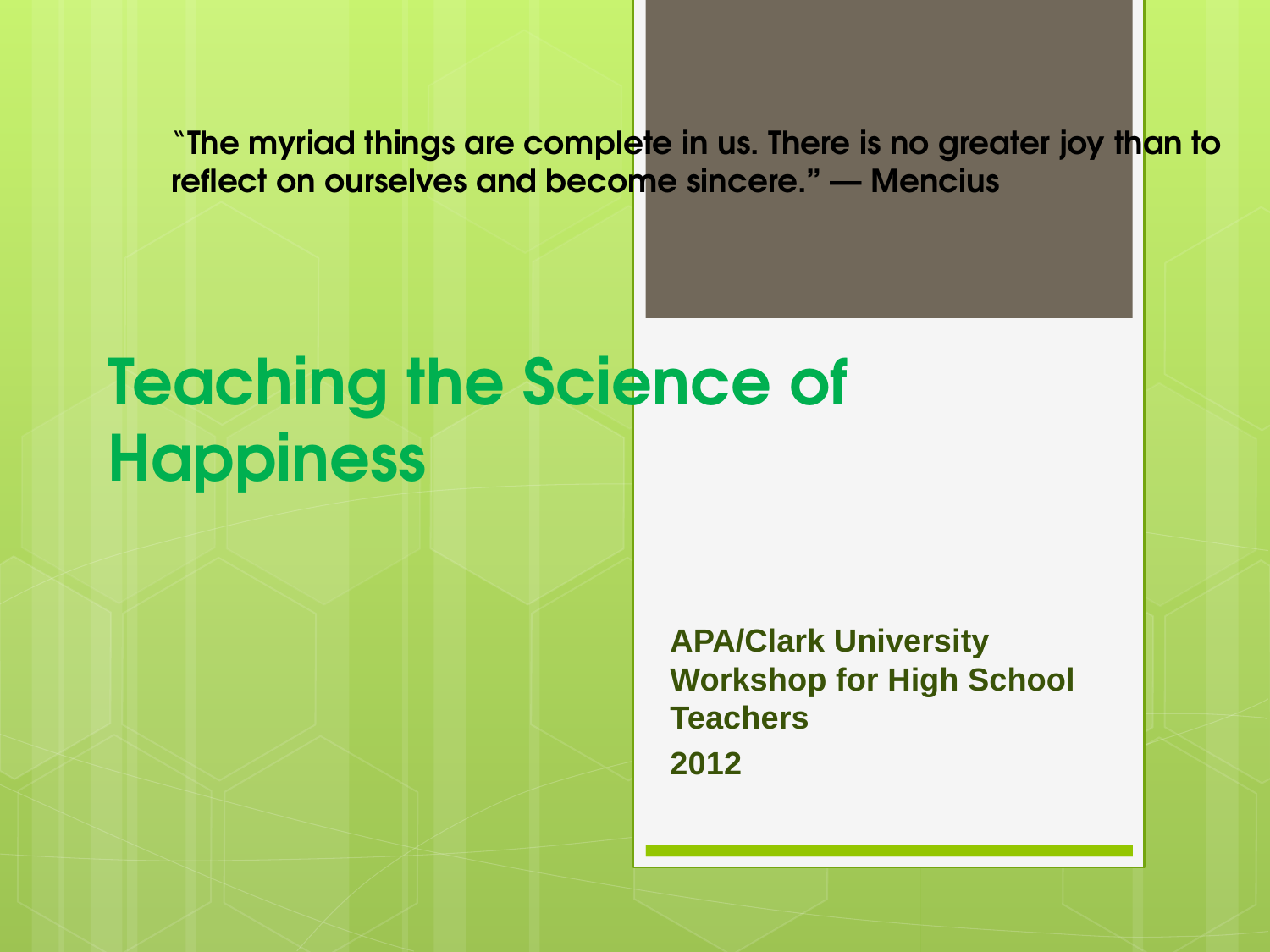

“The myriad things are complete in us. There is no greater joy than to reflect on ourselves and become sincere.” — Mencius
# Teaching the Science of Happiness
APA/Clark University Workshop for High School Teachers
2012